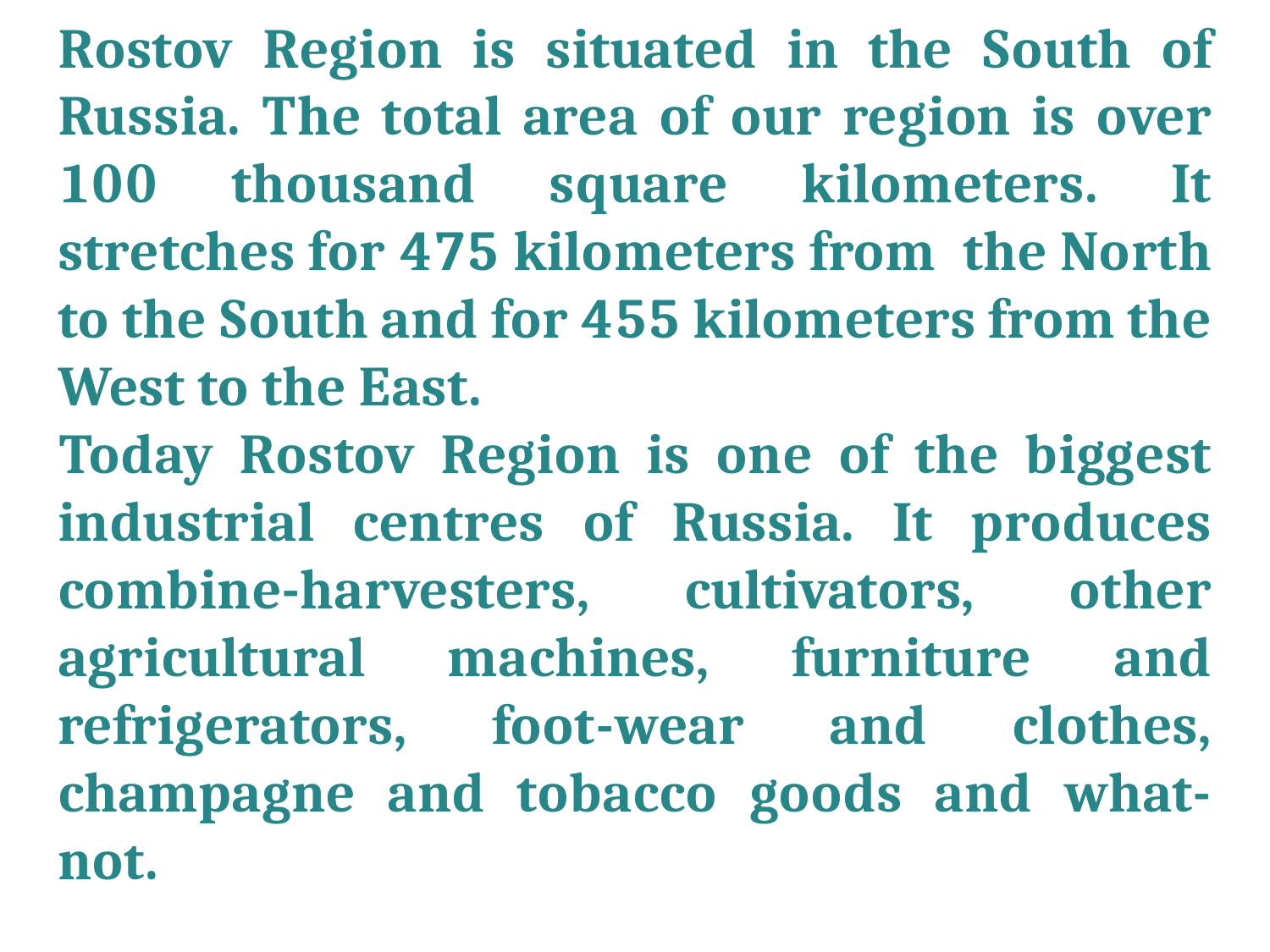

Rostov Region is situated in the South of Russia. The total area of our region is over 100 thousand square kilometers. It stretches for 475 kilometers from  the North to the South and for 455 kilometers from the West to the East.
Today Rostov Region is one of the biggest industrial centres of Russia. It produces combine-harvesters, cultivators, other agricultural machines, furniture and refrigerators, foot-wear and clothes, champagne and tobacco goods and what-not.